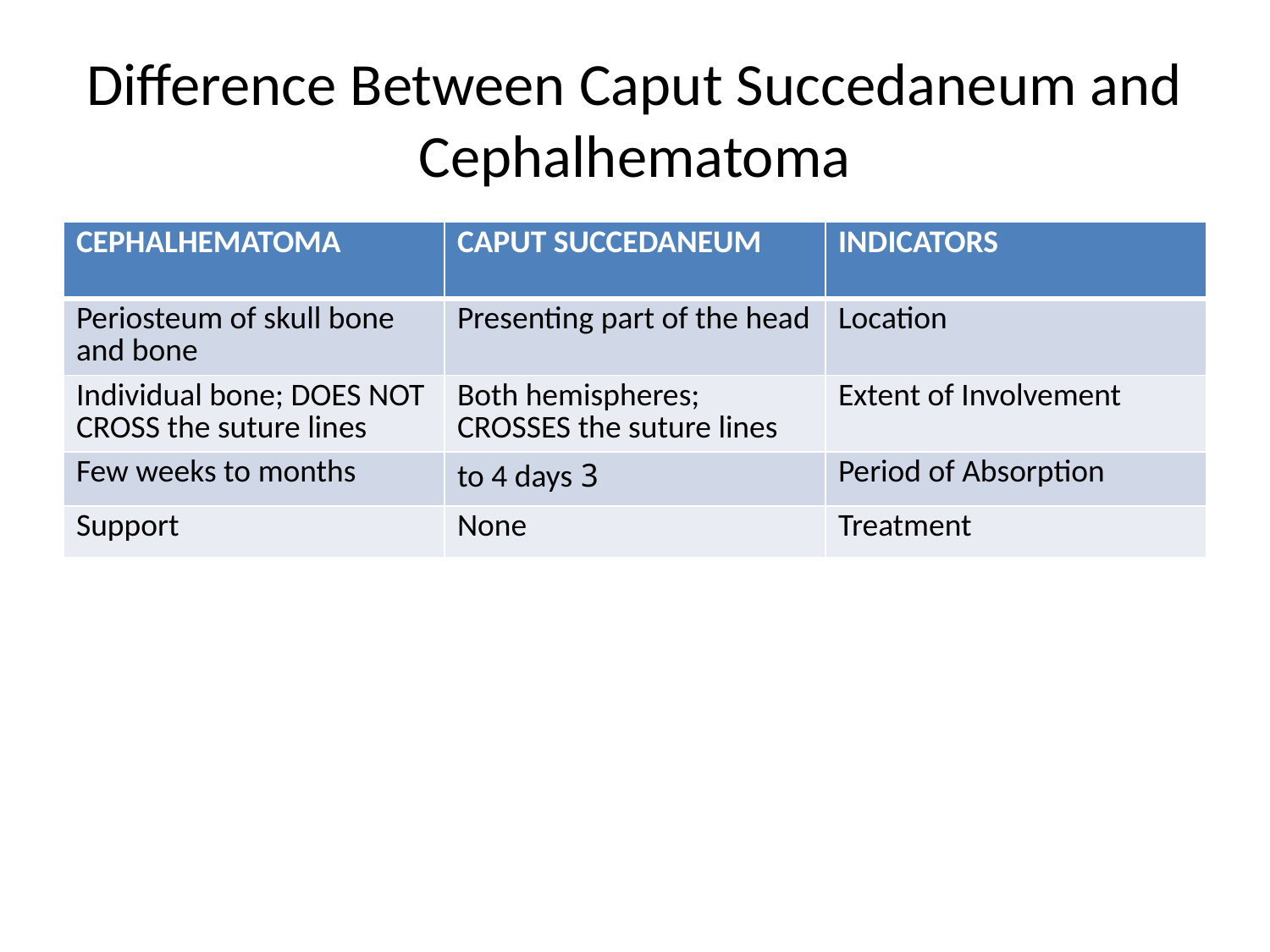

# Difference Between Caput Succedaneum and Cephalhematoma
| CEPHALHEMATOMA | CAPUT SUCCEDANEUM | INDICATORS |
| --- | --- | --- |
| Periosteum of skull bone and bone | Presenting part of the head | Location |
| Individual bone; DOES NOT CROSS the suture lines | Both hemispheres; CROSSES the suture lines | Extent of Involvement |
| Few weeks to months | 3 to 4 days | Period of Absorption |
| Support | None | Treatment |